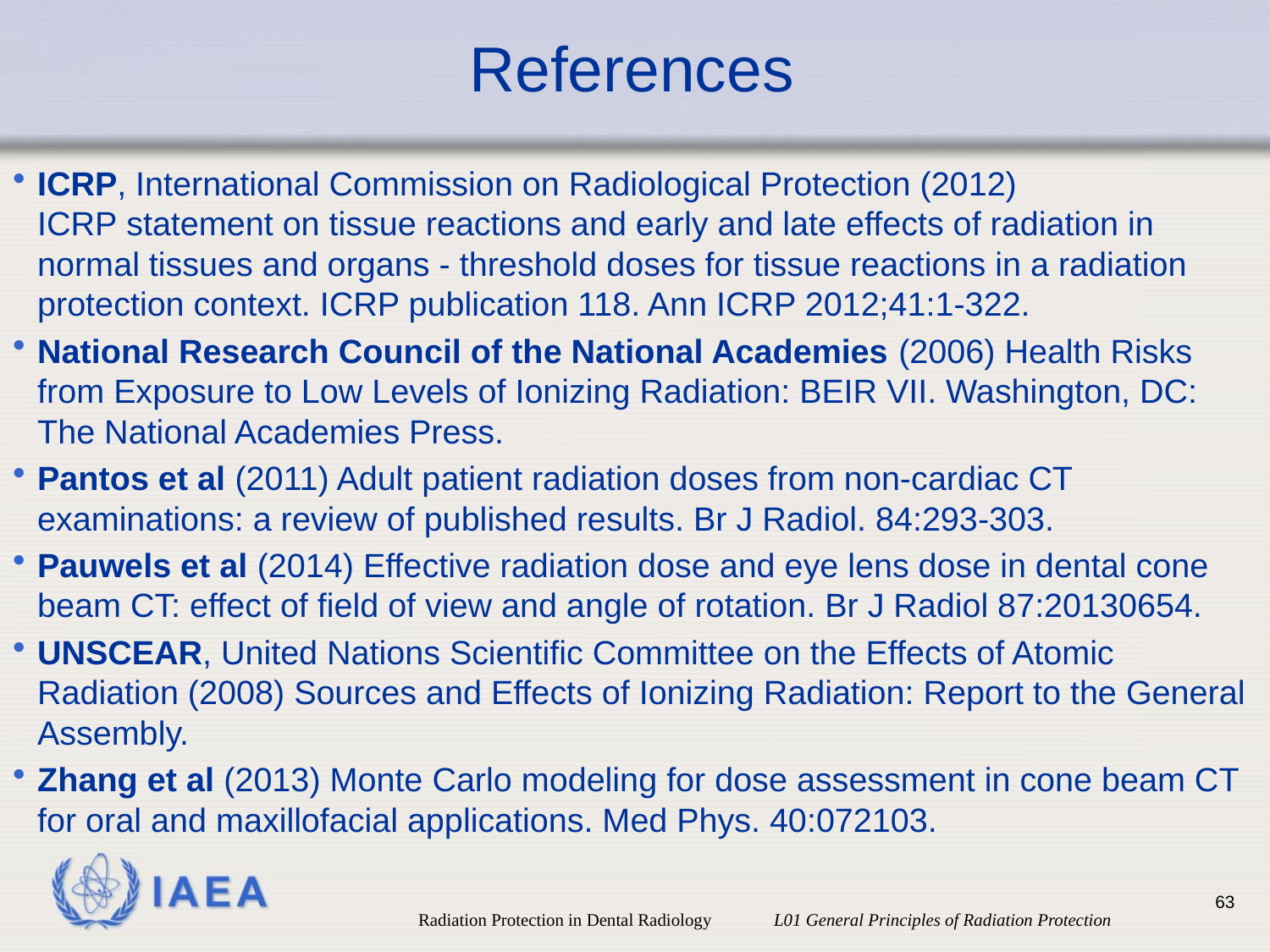

# References
ICRP, International Commission on Radiological Protection (2012) ICRP statement on tissue reactions and early and late effects of radiation in normal tissues and organs - threshold doses for tissue reactions in a radiation protection context. ICRP publication 118. Ann ICRP 2012;41:1-322.
National Research Council of the National Academies (2006) Health Risks from Exposure to Low Levels of Ionizing Radiation: BEIR VII. Washington, DC: The National Academies Press.
Pantos et al (2011) Adult patient radiation doses from non-cardiac CT examinations: a review of published results. Br J Radiol. 84:293-303.
Pauwels et al (2014) Effective radiation dose and eye lens dose in dental cone beam CT: effect of field of view and angle of rotation. Br J Radiol 87:20130654.
UNSCEAR, United Nations Scientific Committee on the Effects of Atomic Radiation (2008) Sources and Effects of Ionizing Radiation: Report to the General Assembly.
Zhang et al (2013) Monte Carlo modeling for dose assessment in cone beam CT for oral and maxillofacial applications. Med Phys. 40:072103.

63
Radiation Protection in Dental Radiology              L01 General Principles of Radiation Protection